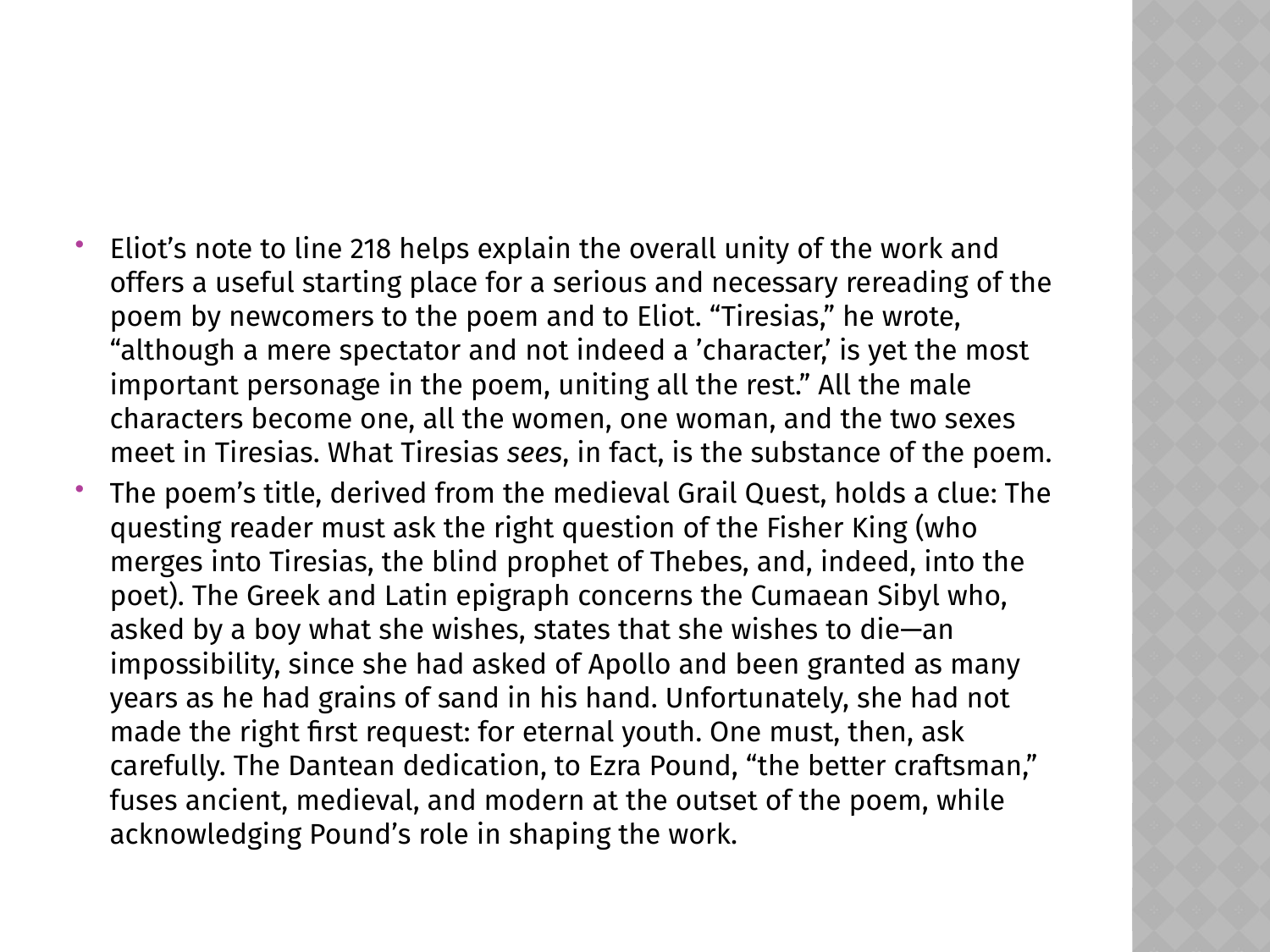

#
Eliot’s note to line 218 helps explain the overall unity of the work and offers a useful starting place for a serious and necessary rereading of the poem by newcomers to the poem and to Eliot. “Tiresias,” he wrote, “although a mere spectator and not indeed a ’character,’ is yet the most important personage in the poem, uniting all the rest.” All the male characters become one, all the women, one woman, and the two sexes meet in Tiresias. What Tiresias sees, in fact, is the substance of the poem.
The poem’s title, derived from the medieval Grail Quest, holds a clue: The questing reader must ask the right question of the Fisher King (who merges into Tiresias, the blind prophet of Thebes, and, indeed, into the poet). The Greek and Latin epigraph concerns the Cumaean Sibyl who, asked by a boy what she wishes, states that she wishes to die—an impossibility, since she had asked of Apollo and been granted as many years as he had grains of sand in his hand. Unfortunately, she had not made the right first request: for eternal youth. One must, then, ask carefully. The Dantean dedication, to Ezra Pound, “the better craftsman,” fuses ancient, medieval, and modern at the outset of the poem, while acknowledging Pound’s role in shaping the work.